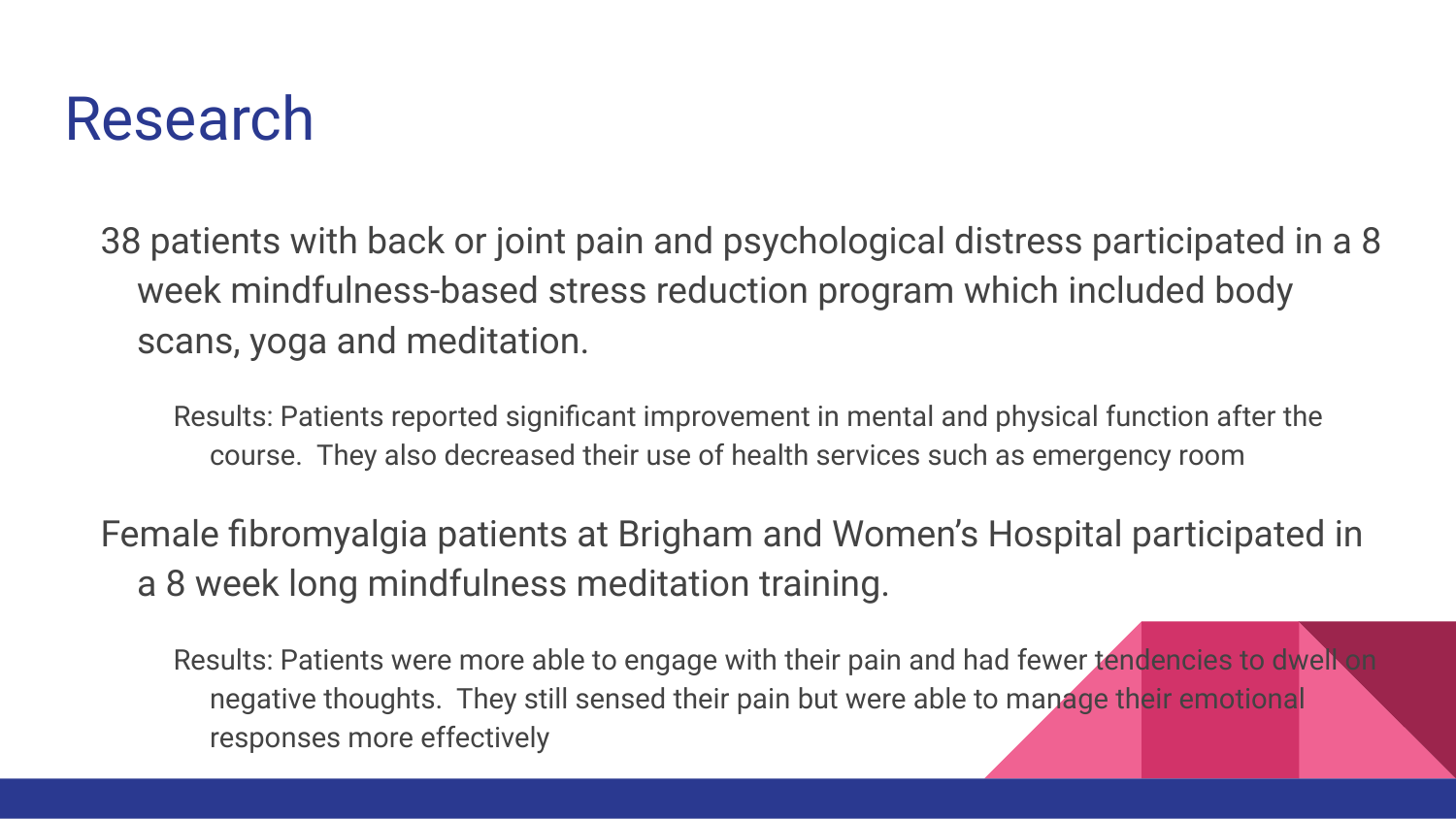

# Research
38 patients with back or joint pain and psychological distress participated in a 8 week mindfulness-based stress reduction program which included body scans, yoga and meditation.
Results: Patients reported significant improvement in mental and physical function after the course.  They also decreased their use of health services such as emergency room
Female fibromyalgia patients at Brigham and Women’s Hospital participated in a 8 week long mindfulness meditation training.
Results: Patients were more able to engage with their pain and had fewer tendencies to dwell on negative thoughts.  They still sensed their pain but were able to manage their emotional responses more effectively